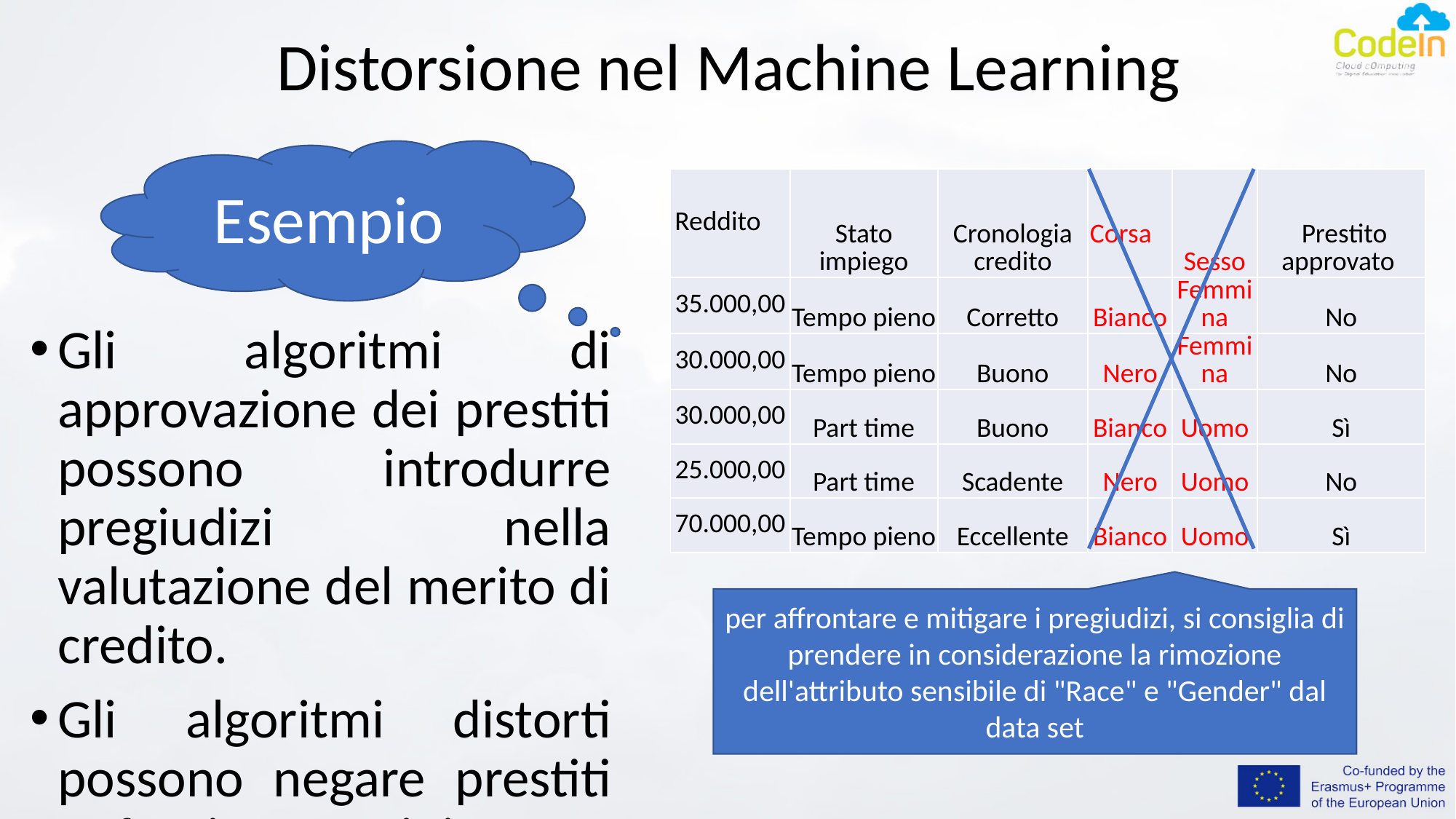

# Distorsione nel Machine Learning
 Esempio
| Reddito | Stato impiego | Cronologia credito | Corsa | Sesso | Prestito approvato |
| --- | --- | --- | --- | --- | --- |
| 35.000,00 | Tempo pieno | Corretto | Bianco | Femmina | No |
| 30.000,00 | Tempo pieno | Buono | Nero | Femmina | No |
| 30.000,00 | Part time | Buono | Bianco | Uomo | Sì |
| 25.000,00 | Part time | Scadente | Nero | Uomo | No |
| 70.000,00 | Tempo pieno | Eccellente | Bianco | Uomo | Sì |
Gli algoritmi di approvazione dei prestiti possono introdurre pregiudizi nella valutazione del merito di credito.
Gli algoritmi distorti possono negare prestiti o fornire termini meno favorevoli in base al genere o alla razza.
per affrontare e mitigare i pregiudizi, si consiglia di prendere in considerazione la rimozione dell'attributo sensibile di "Race" e "Gender" dal data set